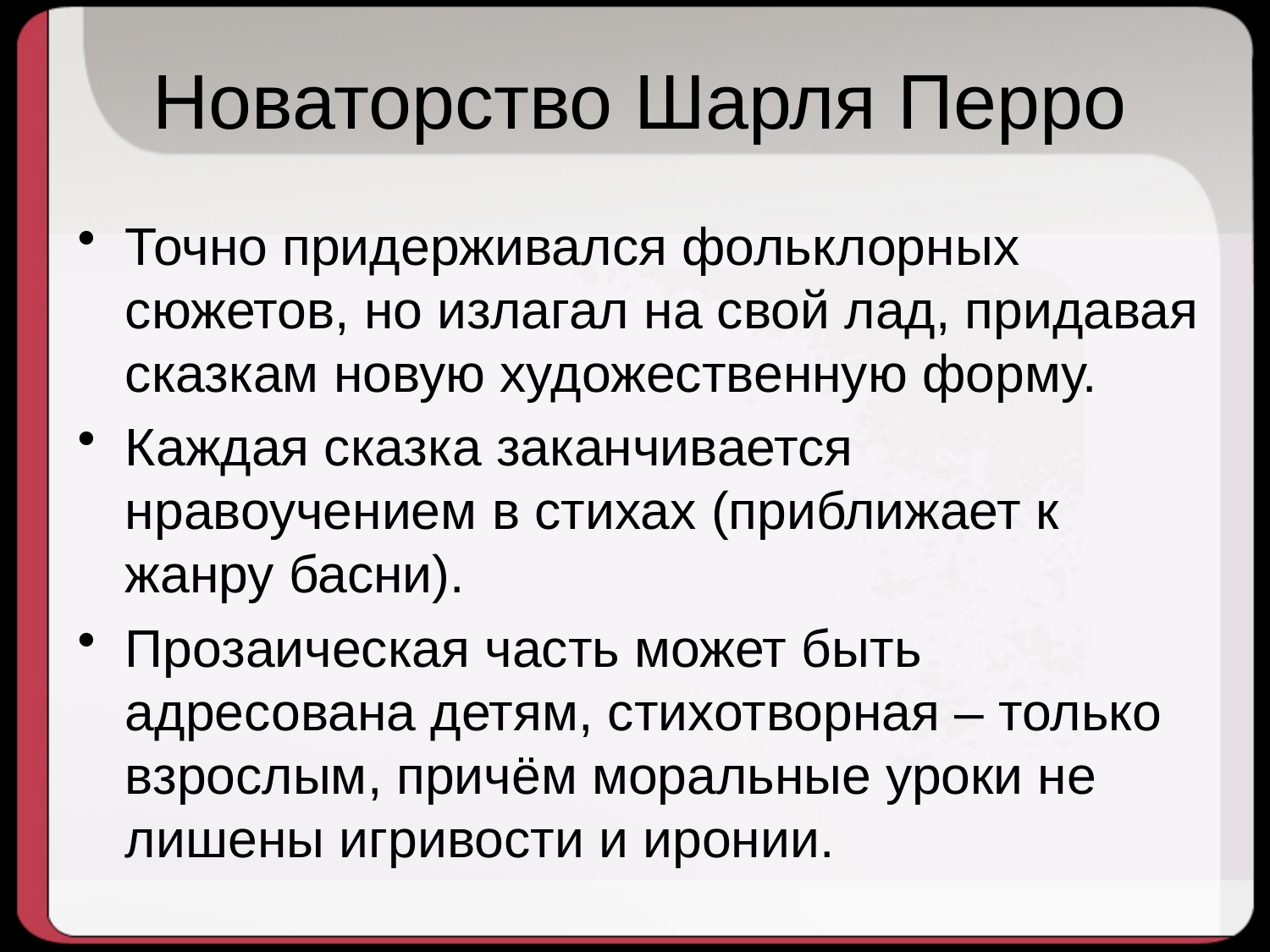

# Новаторство Шарля Перро
Точно придерживался фольклорных сюжетов, но излагал на свой лад, придавая сказкам новую художественную форму.
Каждая сказка заканчивается нравоучением в стихах (приближает к жанру басни).
Прозаическая часть может быть адресована детям, стихотворная – только взрослым, причём моральные уроки не лишены игривости и иронии.